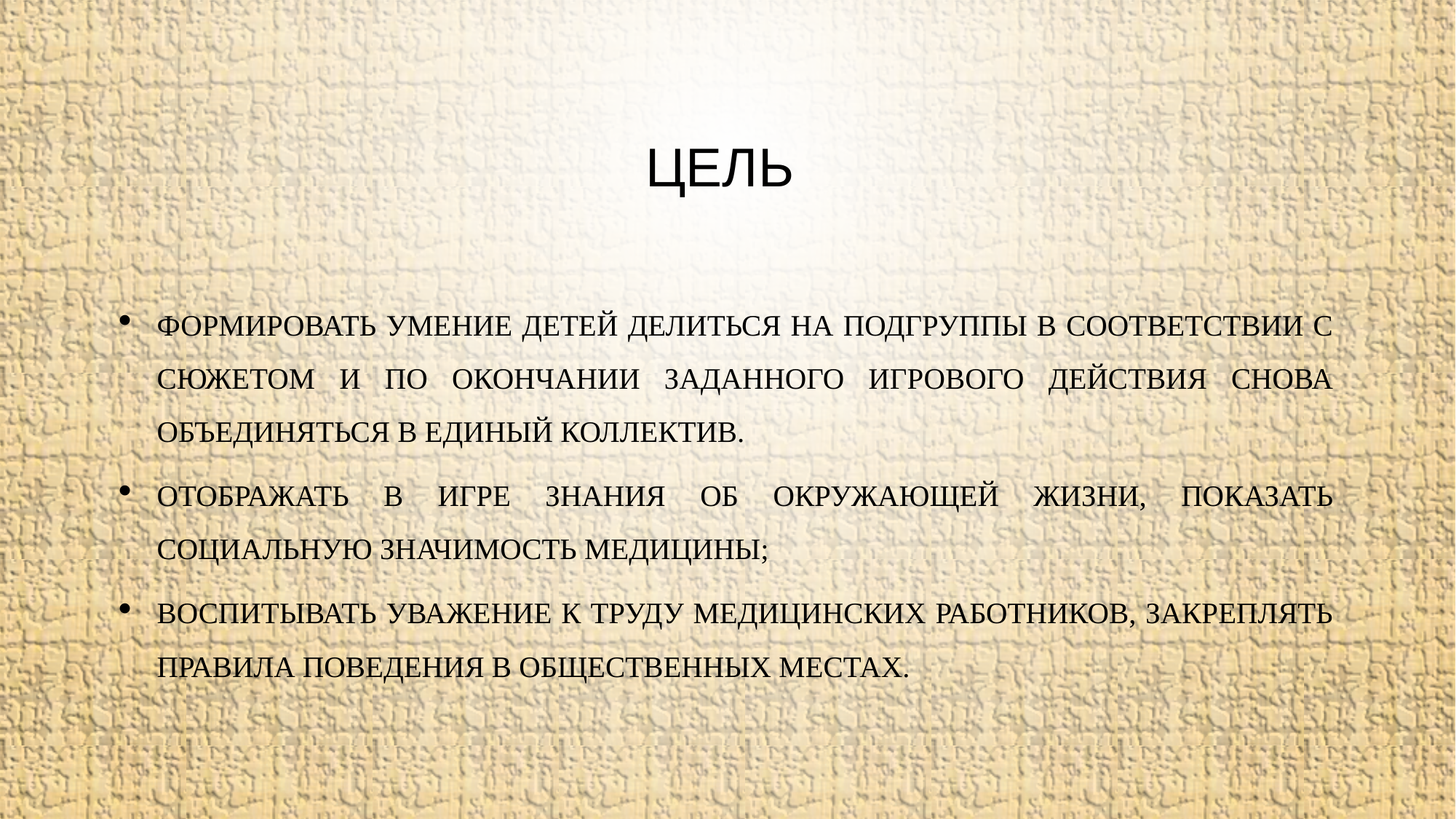

# Цель
Формировать умение детей делиться на подгруппы в соответствии с сюжетом и по окончании заданного игрового действия снова объединяться в единый коллектив.
Отображать в игре знания об окружающей жизни, показать социальную значимость медицины;
Воспитывать уважение к труду медицинских работников, закреплять правила поведения в общественных местах.